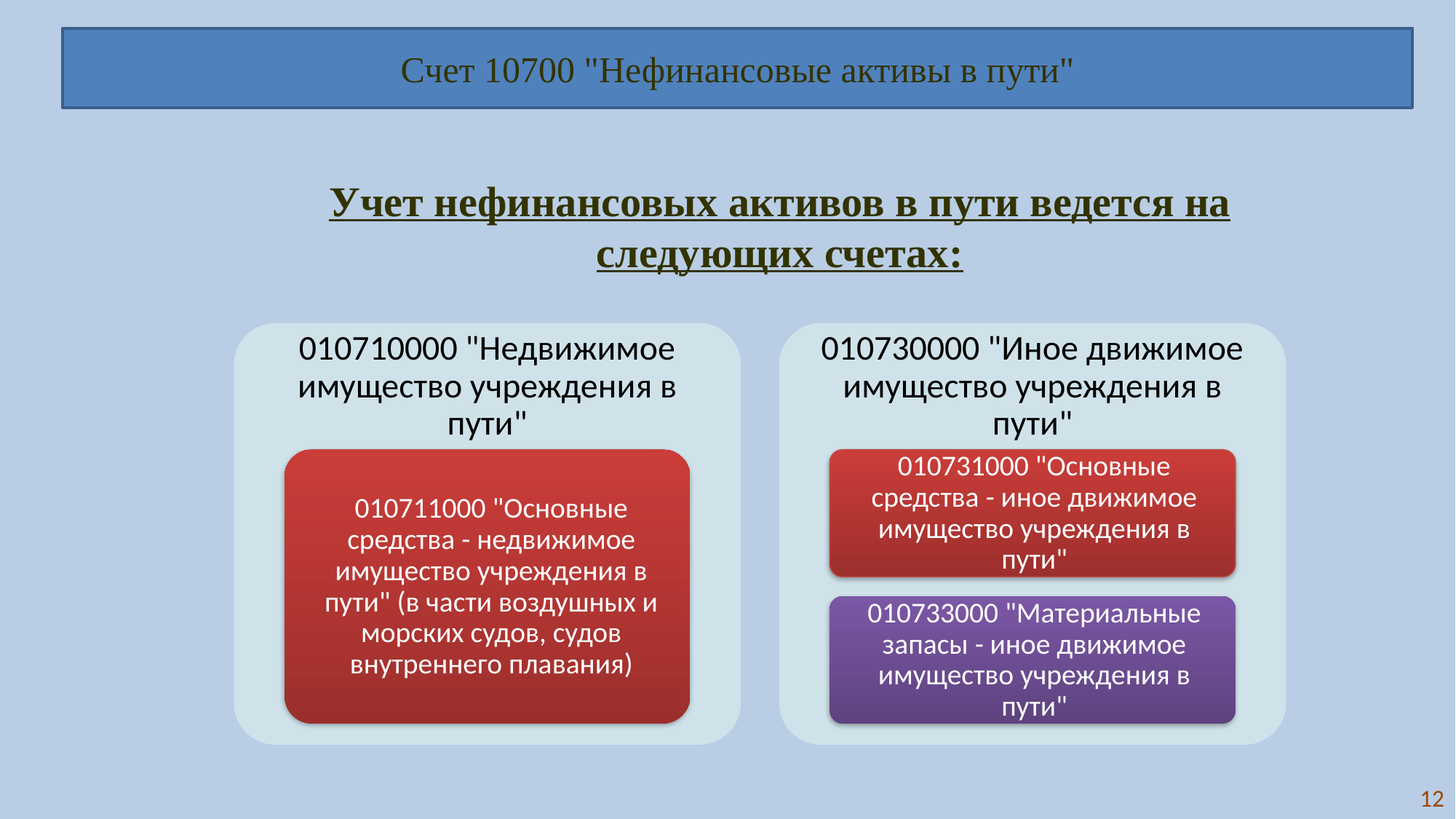

Счет 10700 "Нефинансовые активы в пути"
Учет нефинансовых активов в пути ведется на следующих счетах:
010710000 "Недвижимое имущество учреждения в пути"
010711000 "Основные средства - недвижимое имущество учреждения в пути" (в части воздушных и морских судов, судов внутреннего плавания)
010730000 "Иное движимое имущество учреждения в пути"
010731000 "Основные средства - иное движимое имущество учреждения в пути"
010733000 "Материальные запасы - иное движимое имущество учреждения в пути"
12